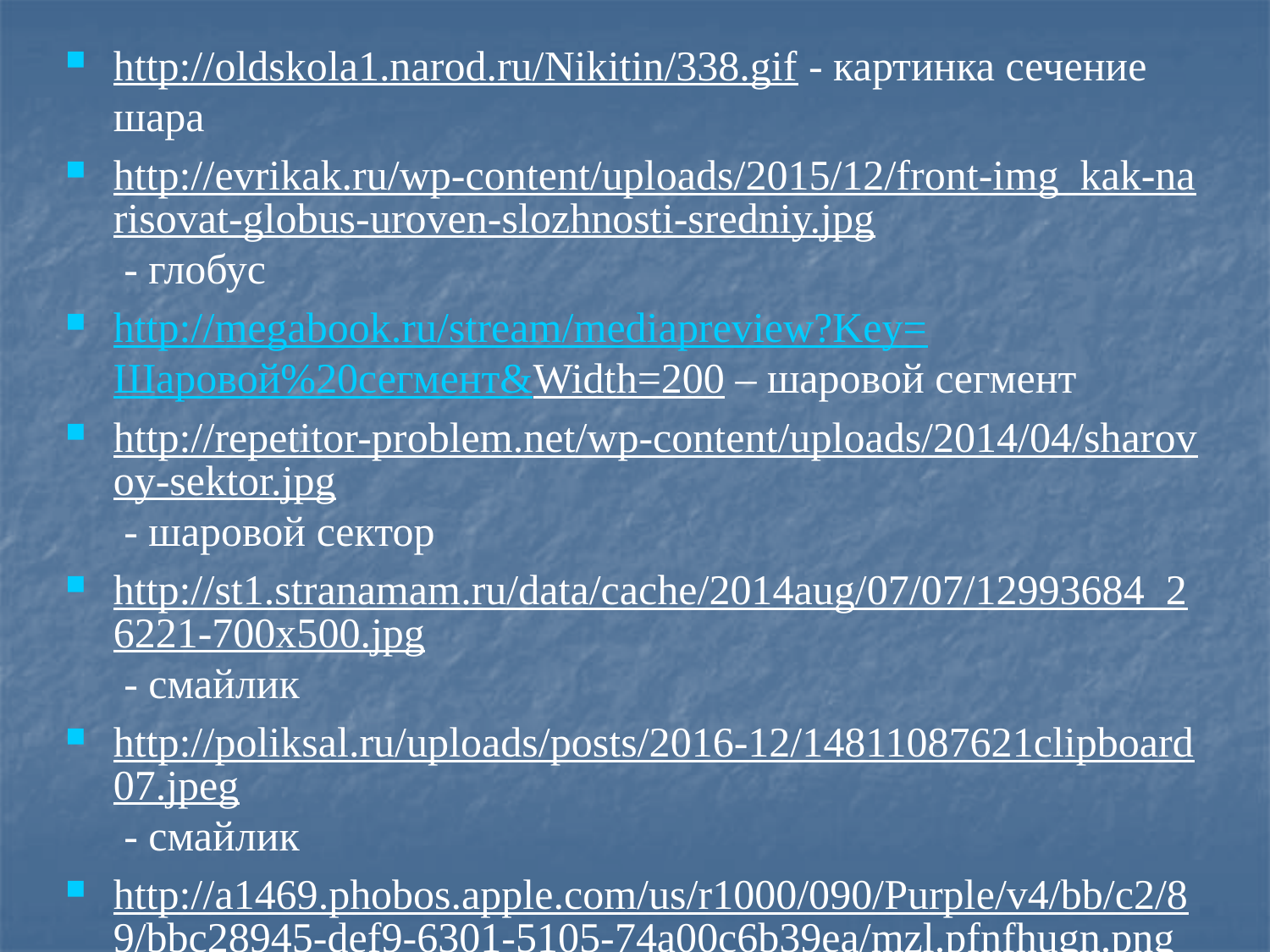

http://oldskola1.narod.ru/Nikitin/338.gif - картинка сечение шара
http://evrikak.ru/wp-content/uploads/2015/12/front-img_kak-narisovat-globus-uroven-slozhnosti-sredniy.jpg - глобус
http://megabook.ru/stream/mediapreview?Key=Шаровой%20сегмент&Width=200 – шаровой сегмент
http://repetitor-problem.net/wp-content/uploads/2014/04/sharovoy-sektor.jpg - шаровой сектор
http://st1.stranamam.ru/data/cache/2014aug/07/07/12993684_26221-700x500.jpg - смайлик
http://poliksal.ru/uploads/posts/2016-12/14811087621clipboard07.jpeg - смайлик
http://a1469.phobos.apple.com/us/r1000/090/Purple/v4/bb/c2/89/bbc28945-def9-6301-5105-74a00c6b39ea/mzl.pfnfhugn.png - смайлик